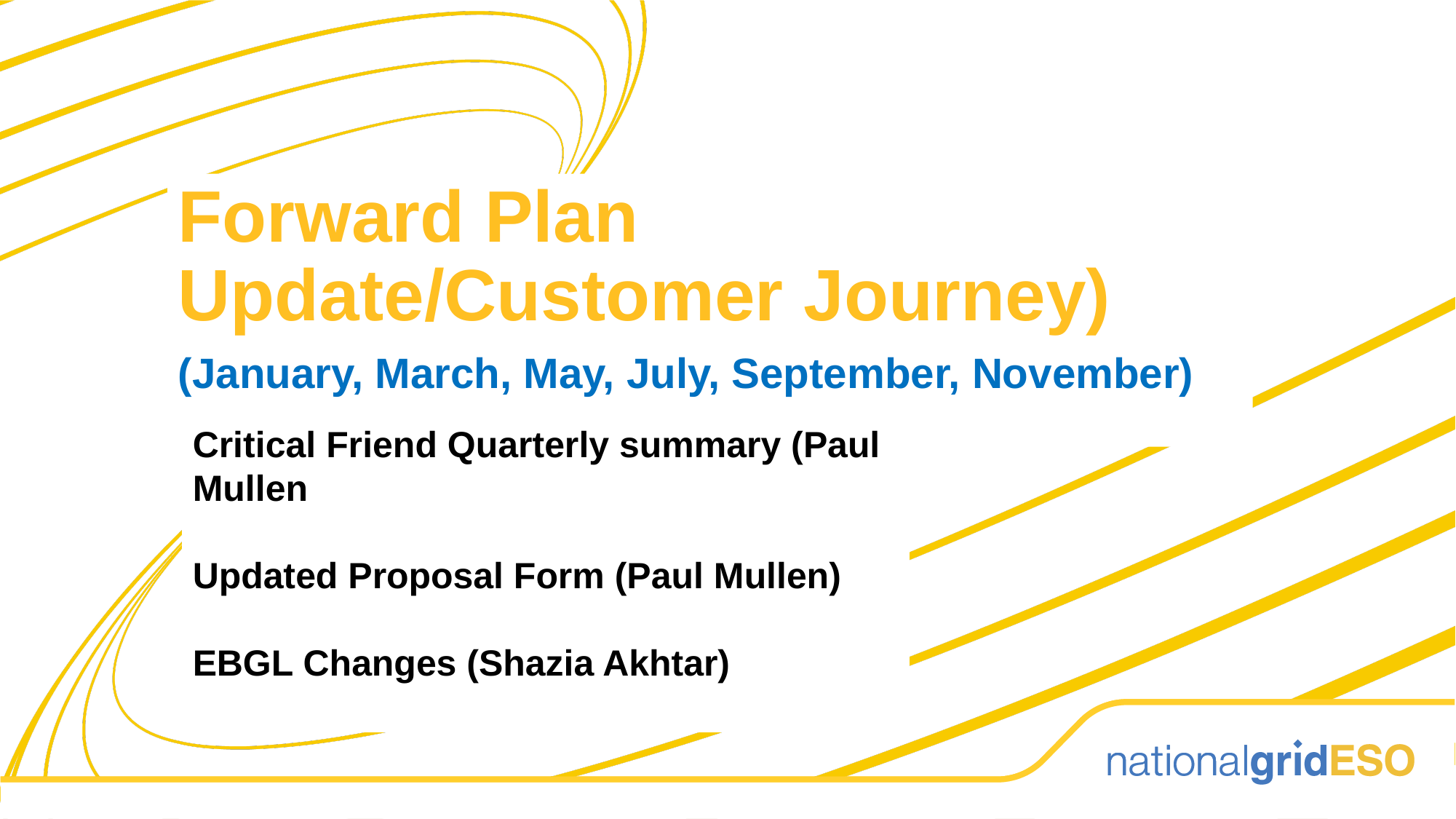

Forward Plan Update/Customer Journey)
(January, March, May, July, September, November)
Critical Friend Quarterly summary (Paul Mullen

Updated Proposal Form (Paul Mullen)

EBGL Changes (Shazia Akhtar)